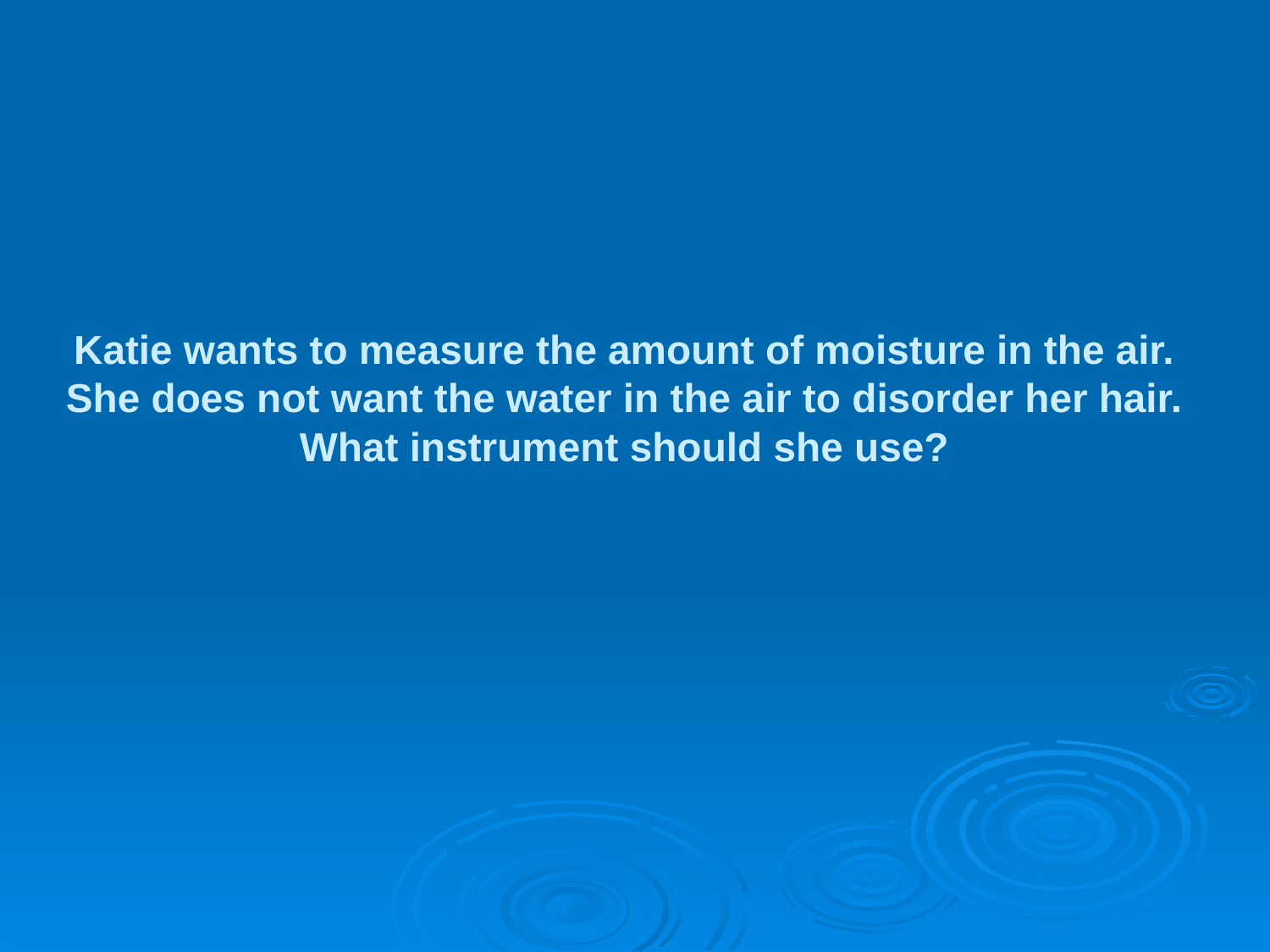

# Katie wants to measure the amount of moisture in the air. She does not want the water in the air to disorder her hair. What instrument should she use?